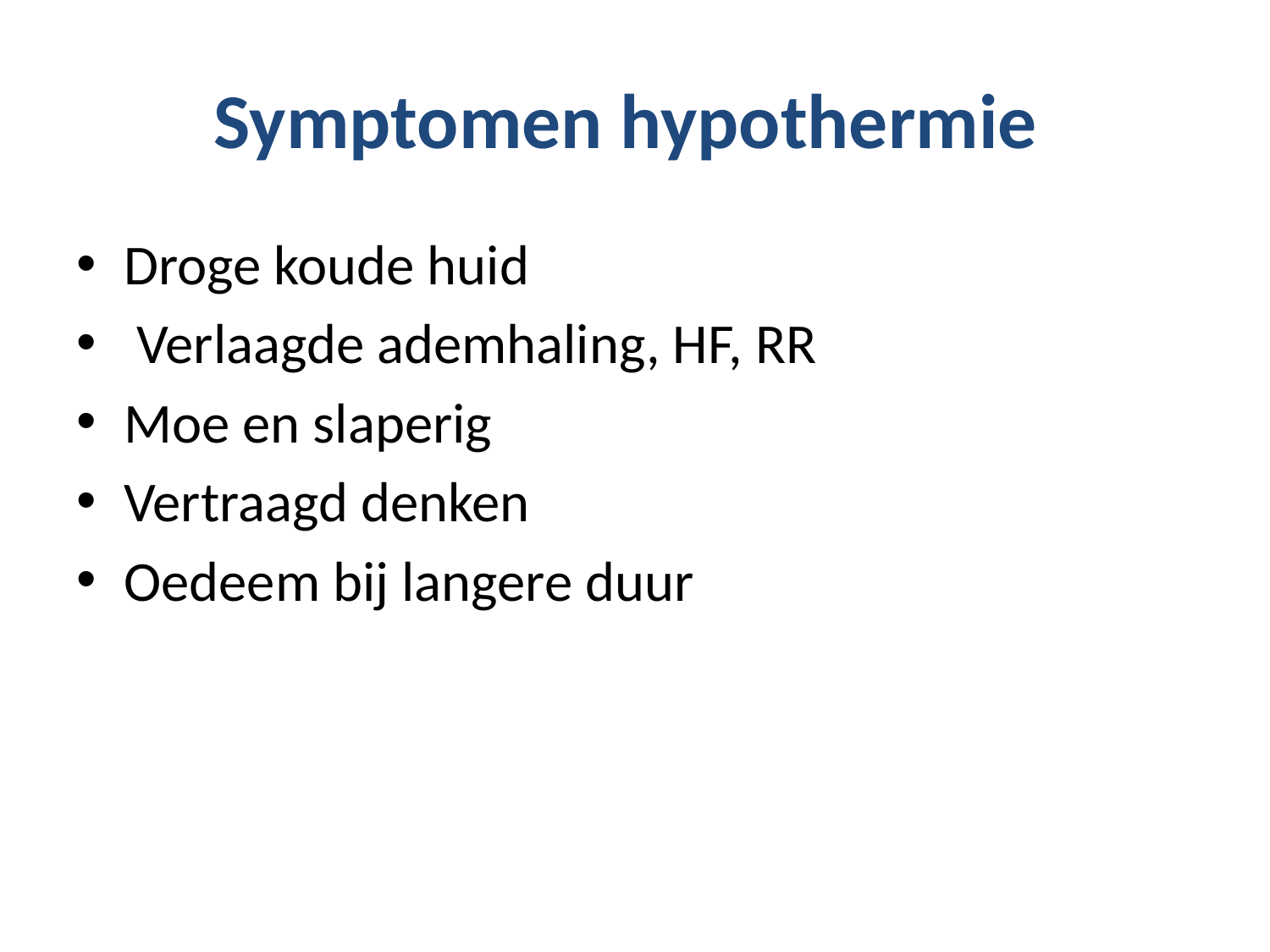

# Symptomen hypothermie
Droge koude huid
 Verlaagde ademhaling, HF, RR
Moe en slaperig
Vertraagd denken
Oedeem bij langere duur